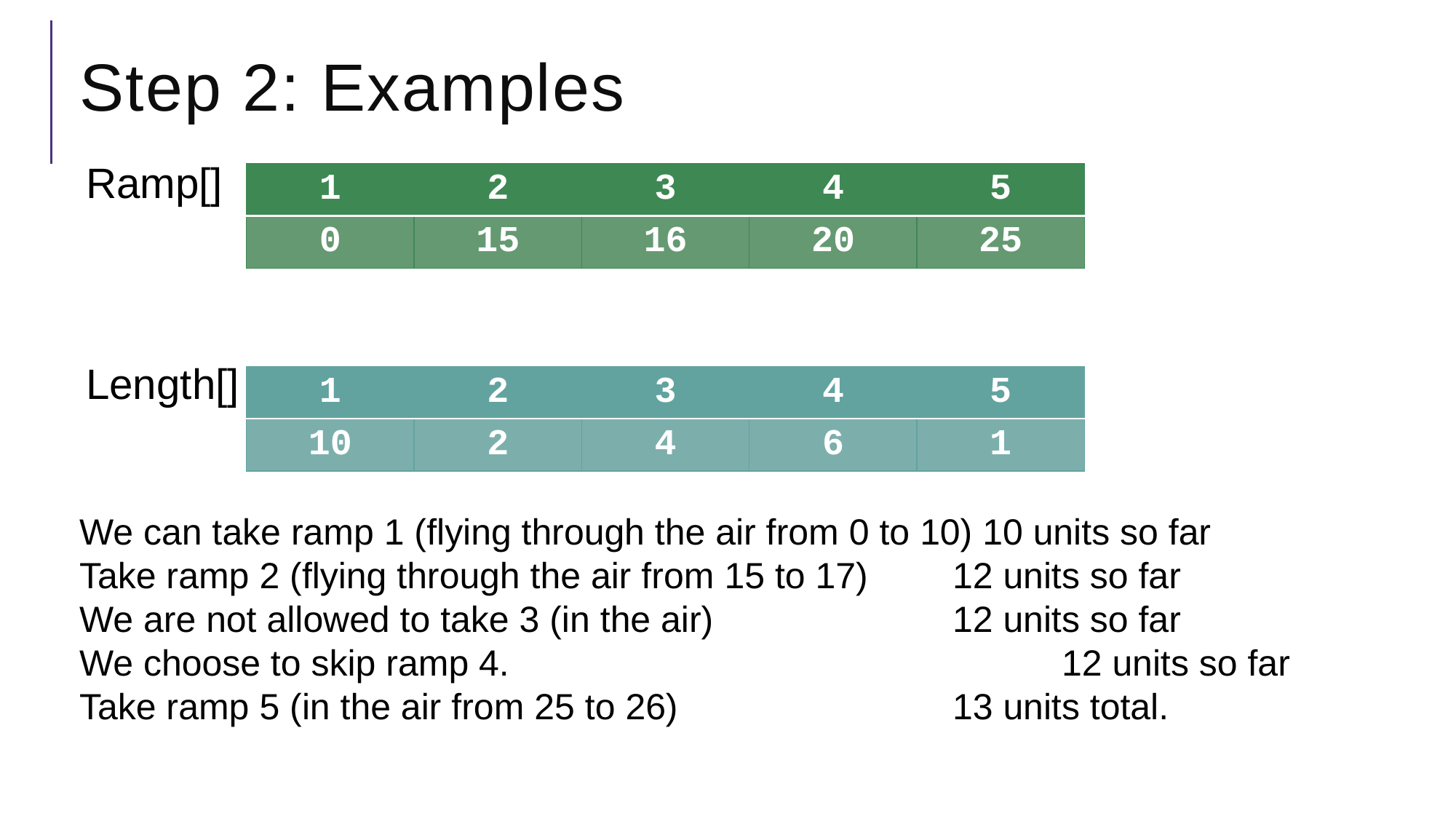

# Step 2: Examples
Ramp[]

Length[]

| 1 | 2 | 3 | 4 | 5 |
| --- | --- | --- | --- | --- |
| 0 | 15 | 16 | 20 | 25 |
| 1 | 2 | 3 | 4 | 5 |
| --- | --- | --- | --- | --- |
| 10 | 2 | 4 | 6 | 1 |
We can take ramp 1 (flying through the air from 0 to 10) 10 units so far
Take ramp 2 (flying through the air from 15 to 17) 	12 units so far
We are not allowed to take 3 (in the air) 			12 units so far
We choose to skip ramp 4. 					12 units so far
Take ramp 5 (in the air from 25 to 26) 			13 units total.